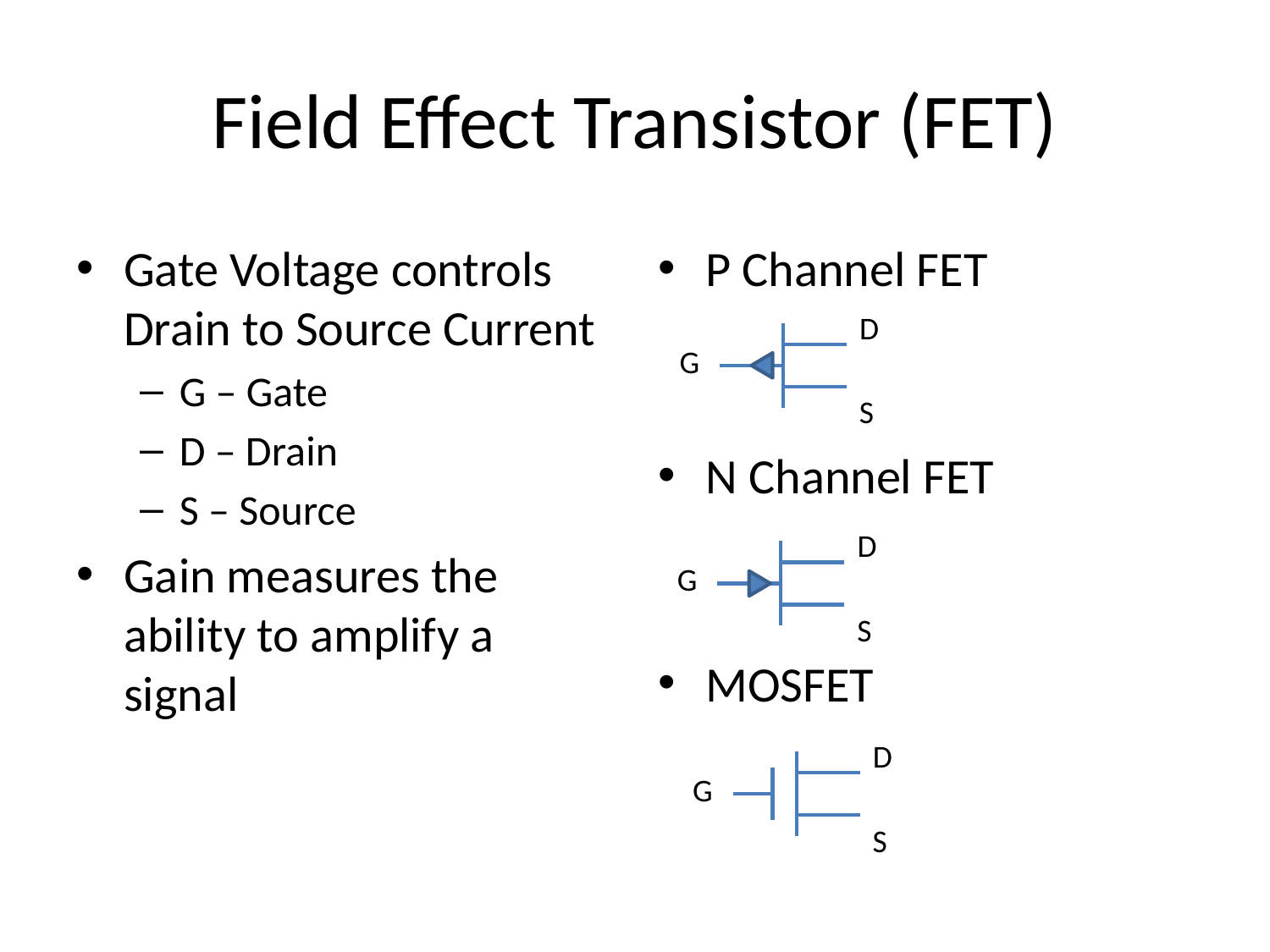

# Field Effect Transistor (FET)
Gate Voltage controls Drain to Source Current
G – Gate
D – Drain
S – Source
Gain measures the ability to amplify a signal
P Channel FET

N Channel FET

MOSFET
D
G

S
D
G

S
D
G
S